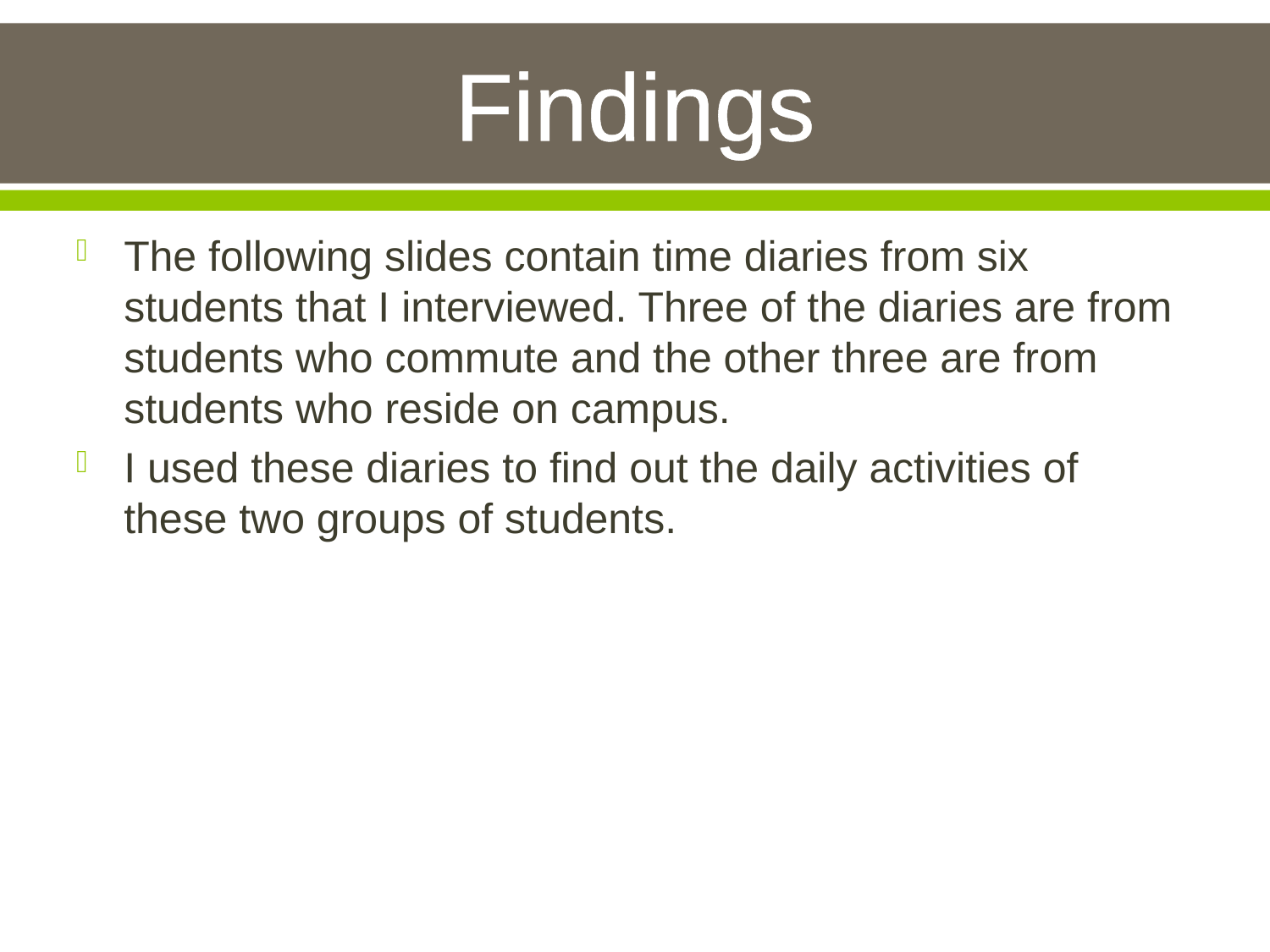

# Findings
The following slides contain time diaries from six students that I interviewed. Three of the diaries are from students who commute and the other three are from students who reside on campus.
I used these diaries to find out the daily activities of these two groups of students.